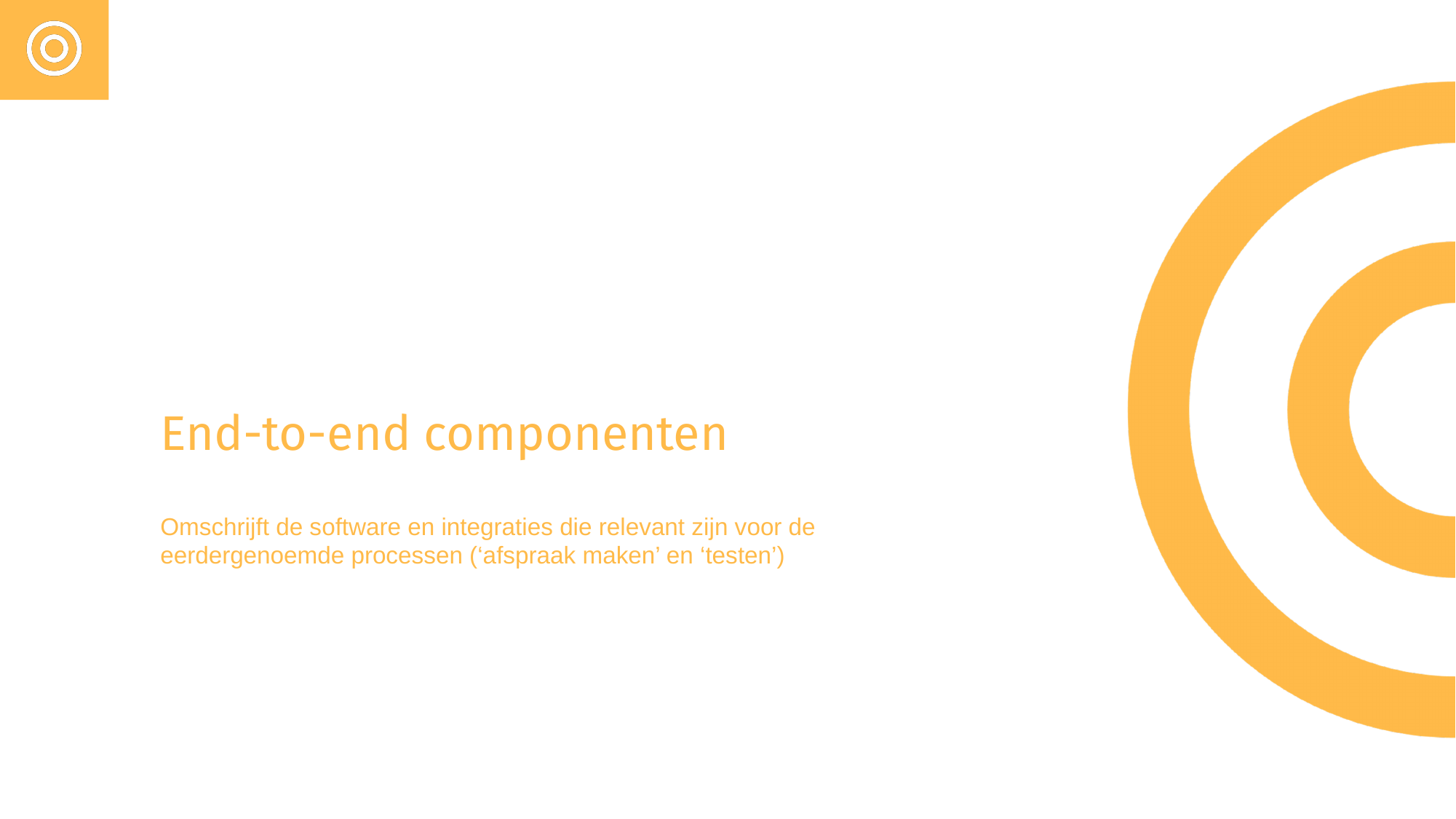

# End-to-end componenten
Omschrijft de software en integraties die relevant zijn voor de eerdergenoemde processen (‘afspraak maken’ en ‘testen’)